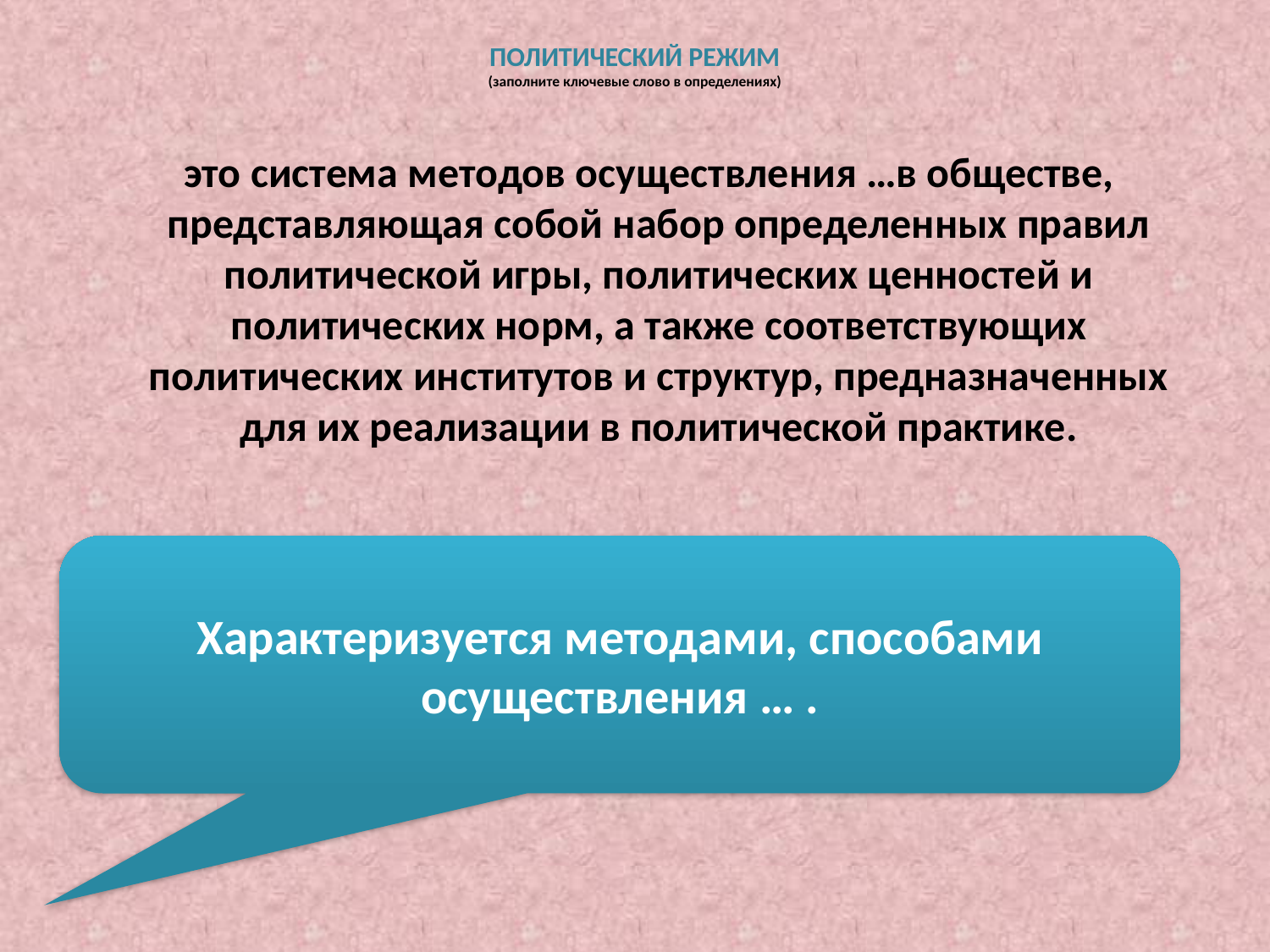

# ПОЛИТИЧЕСКИЙ РЕЖИМ (заполните ключевые слово в определениях)
   это система методов осуществления …в обществе, представляющая собой набор определенных правил политической игры, политических ценностей и политических норм, а также соответствующих политических институтов и структур, предназначенных для их реализации в политической практике.
Характеризуется методами, способами осуществления … .